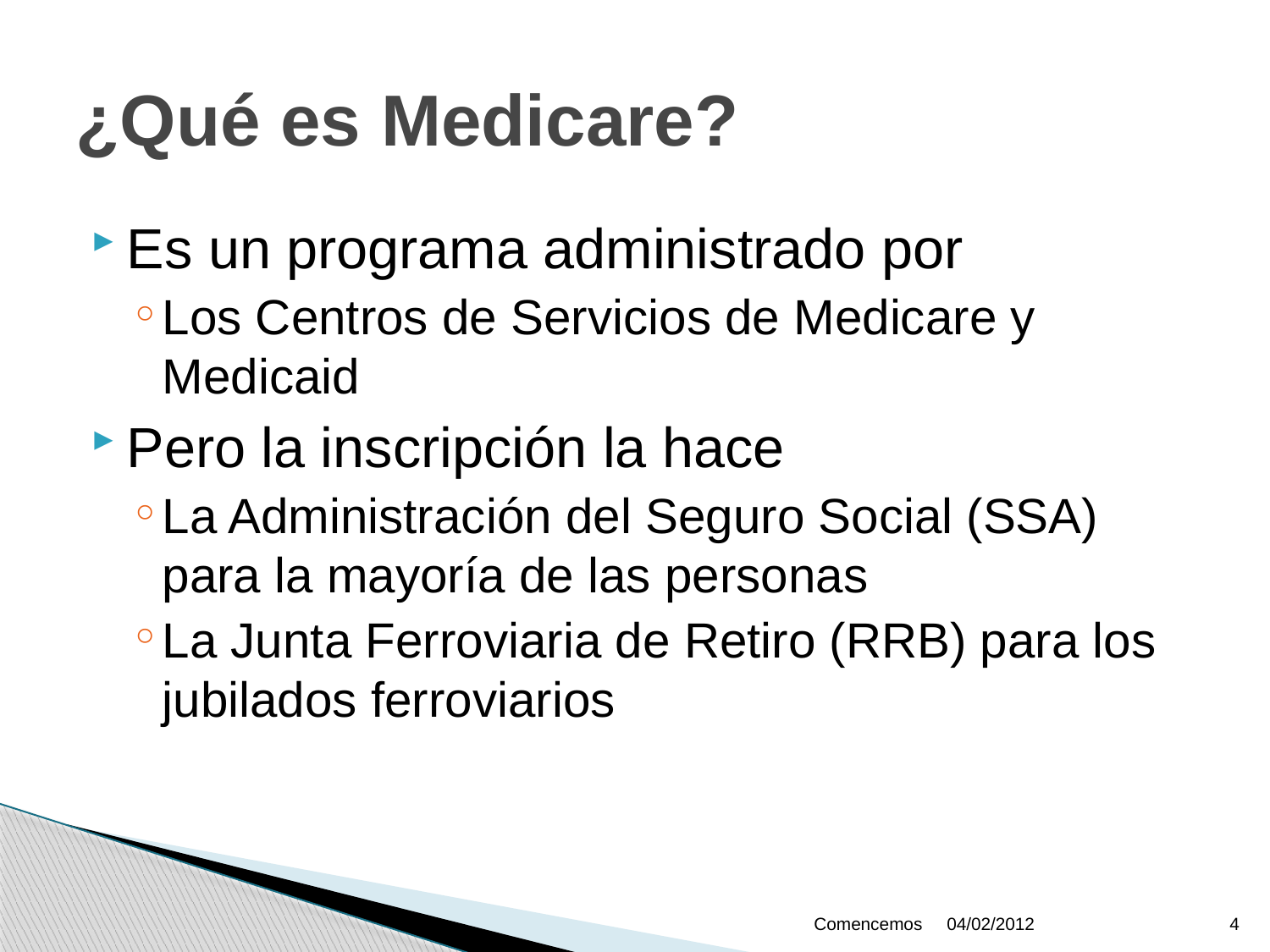

# ¿Qué es Medicare?
Es un programa administrado por
Los Centros de Servicios de Medicare y Medicaid
Pero la inscripción la hace
La Administración del Seguro Social (SSA) para la mayoría de las personas
La Junta Ferroviaria de Retiro (RRB) para los jubilados ferroviarios

Comencemos
04/02/2012
4